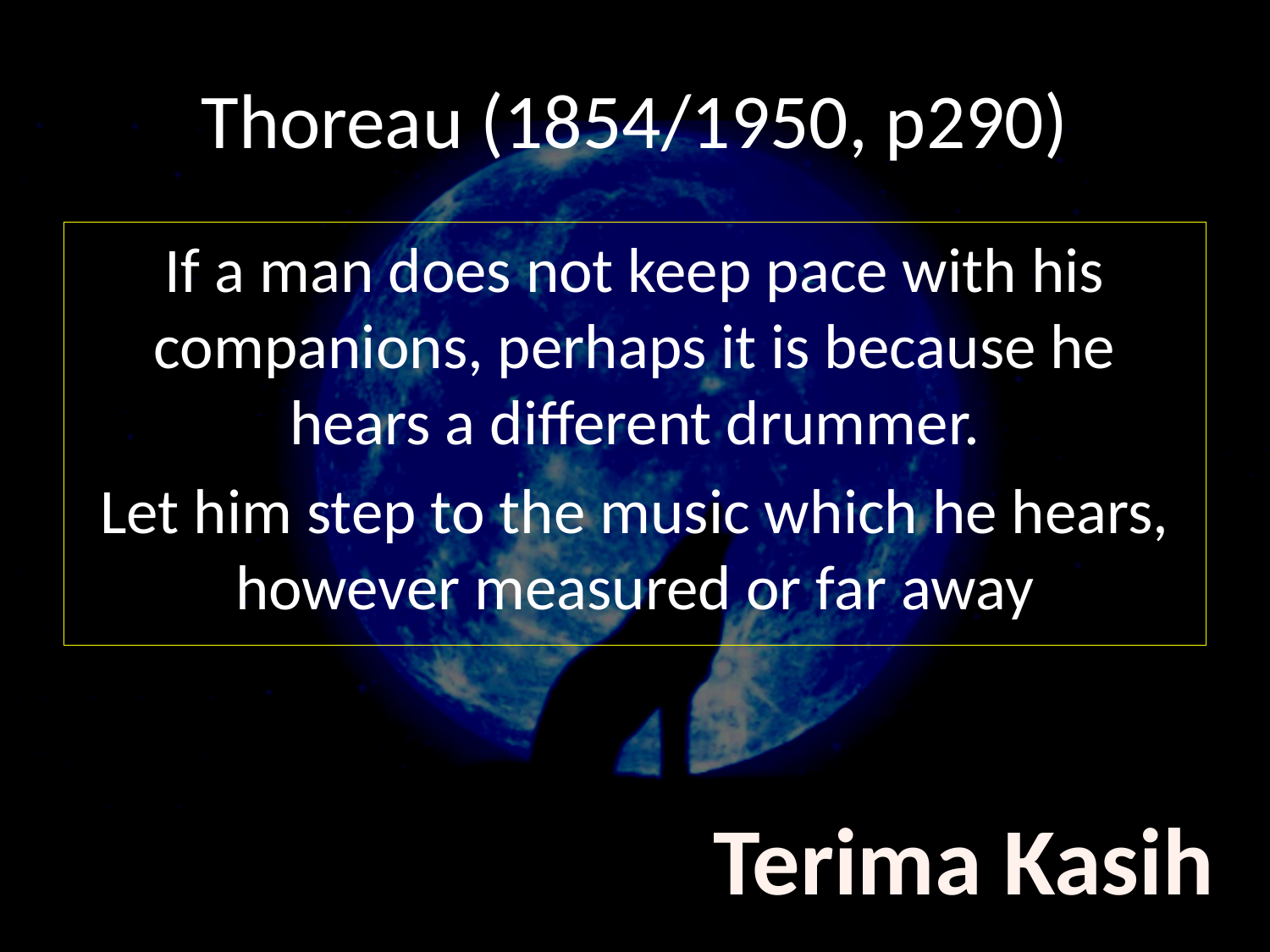

# Thoreau (1854/1950, p290)
If a man does not keep pace with his companions, perhaps it is because he hears a different drummer.
Let him step to the music which he hears, however measured or far away
Terima Kasih